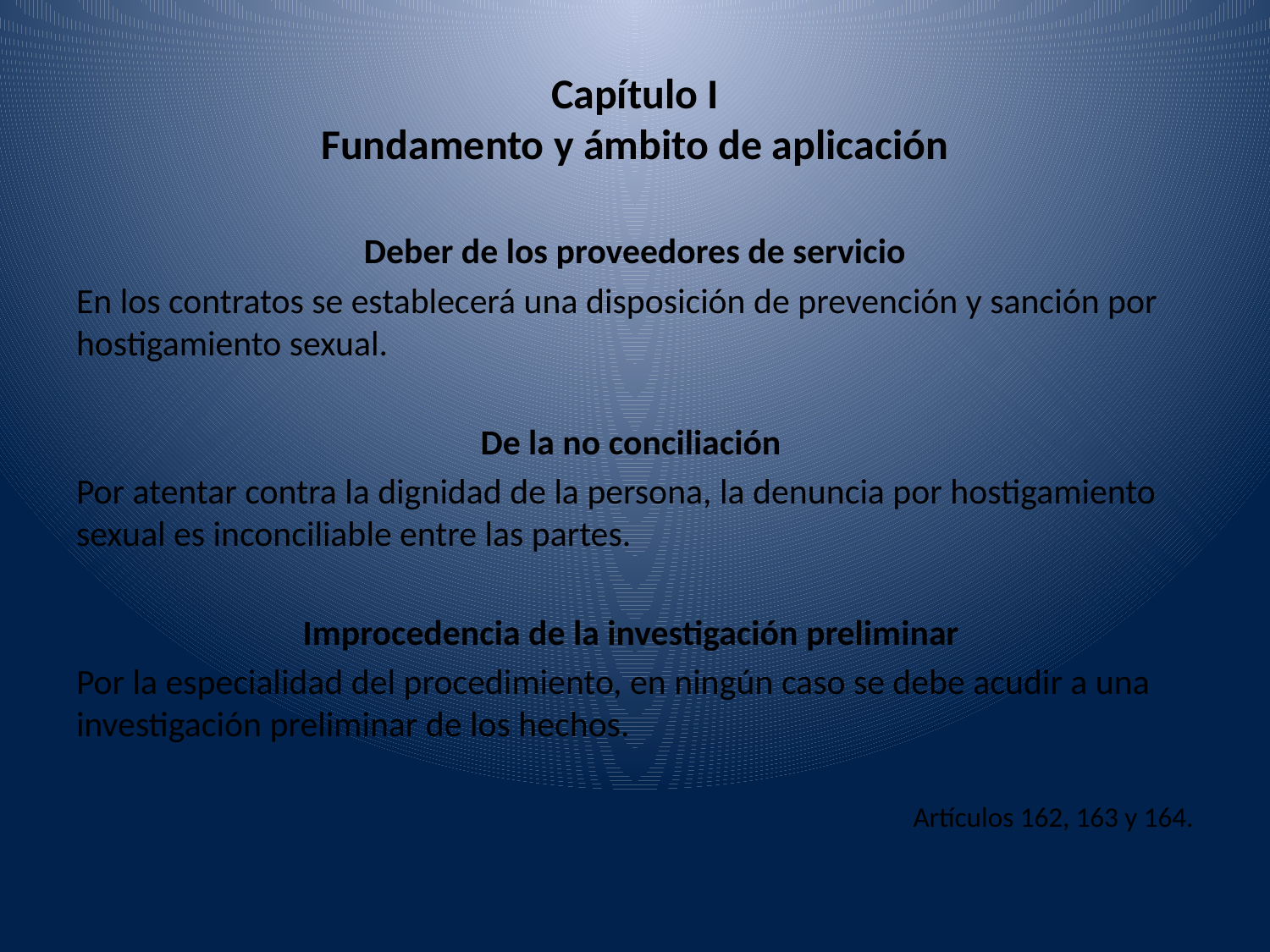

# Capítulo I Fundamento y ámbito de aplicación
Deber de los proveedores de servicio
En los contratos se establecerá una disposición de prevención y sanción por hostigamiento sexual.

De la no conciliación
Por atentar contra la dignidad de la persona, la denuncia por hostigamiento sexual es inconciliable entre las partes.

Improcedencia de la investigación preliminar
Por la especialidad del procedimiento, en ningún caso se debe acudir a una investigación preliminar de los hechos.

Artículos 162, 163 y 164.